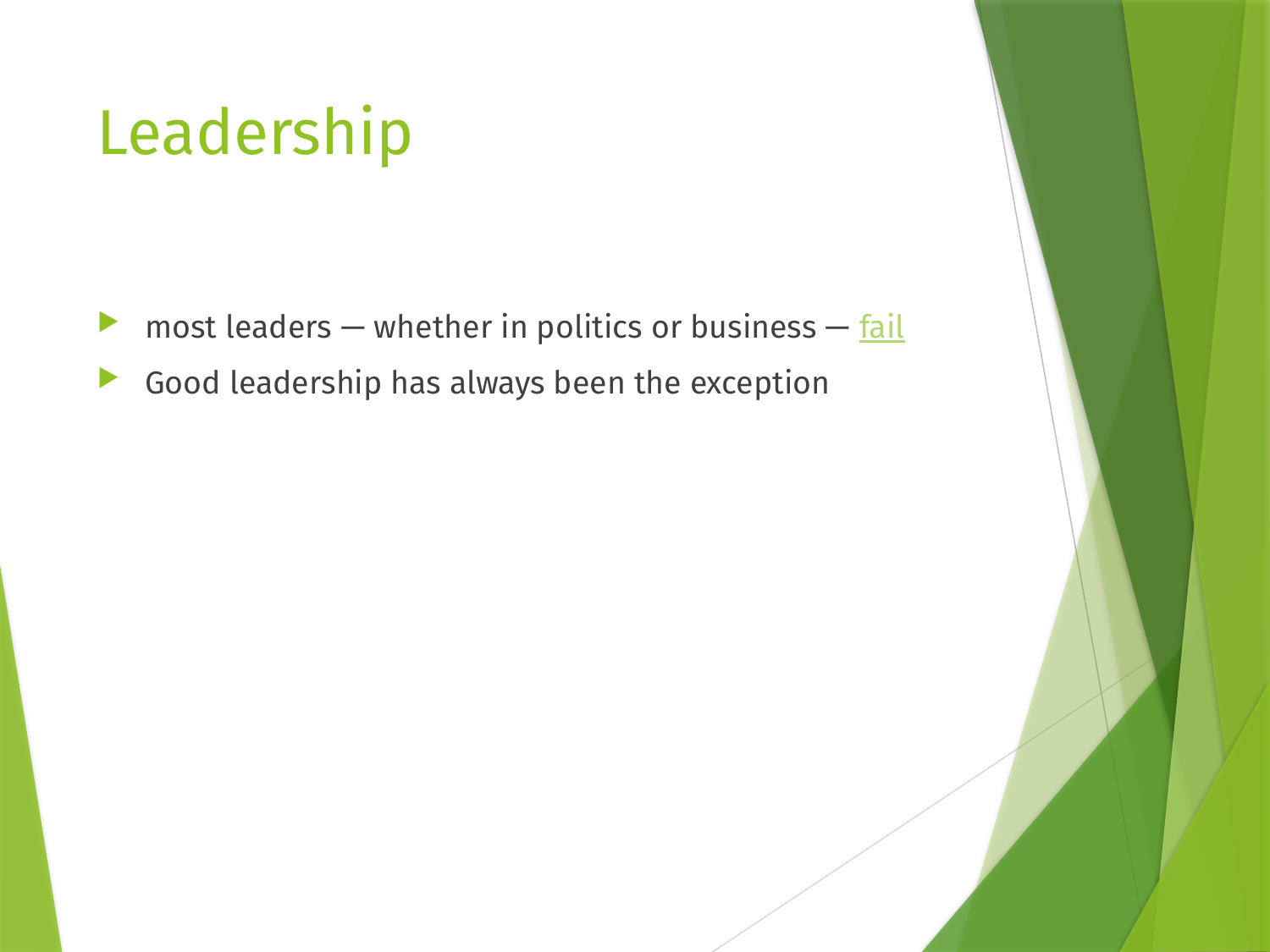

# Leadership
most leaders — whether in politics or business — fail
Good leadership has always been the exception